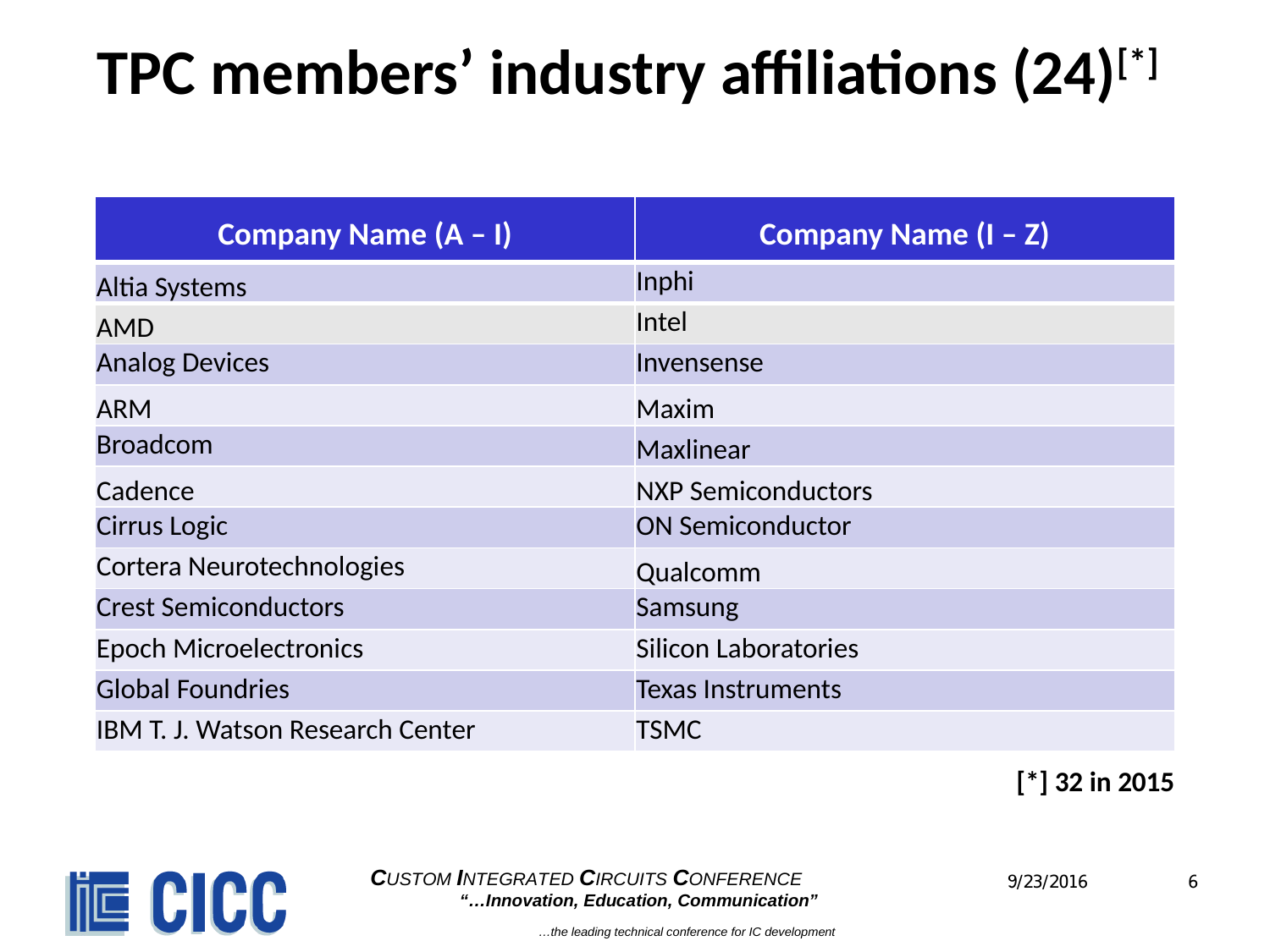

# TPC members’ industry affiliations (24)[*]
| Company Name (A – I) | Company Name (I – Z) |
| --- | --- |
| Altia Systems | Inphi |
| AMD | Intel |
| Analog Devices | Invensense |
| ARM | Maxim |
| Broadcom | Maxlinear |
| Cadence | NXP Semiconductors |
| Cirrus Logic | ON Semiconductor |
| Cortera Neurotechnologies | Qualcomm |
| Crest Semiconductors | Samsung |
| Epoch Microelectronics | Silicon Laboratories |
| Global Foundries | Texas Instruments |
| IBM T. J. Watson Research Center | TSMC |
[*] 32 in 2015